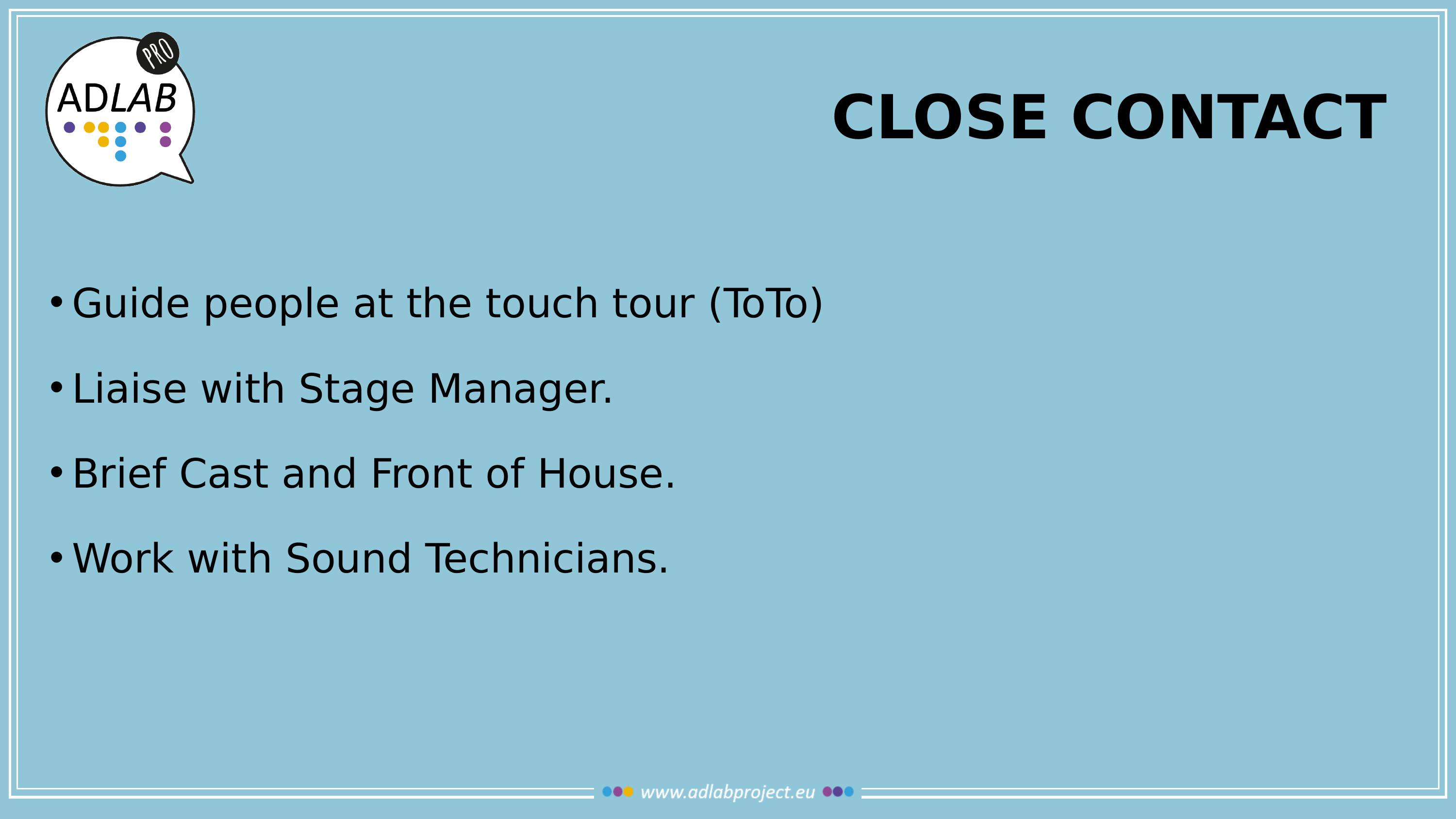

# Close contact
Guide people at the touch tour (ToTo)
Liaise with Stage Manager.
Brief Cast and Front of House.
Work with Sound Technicians.